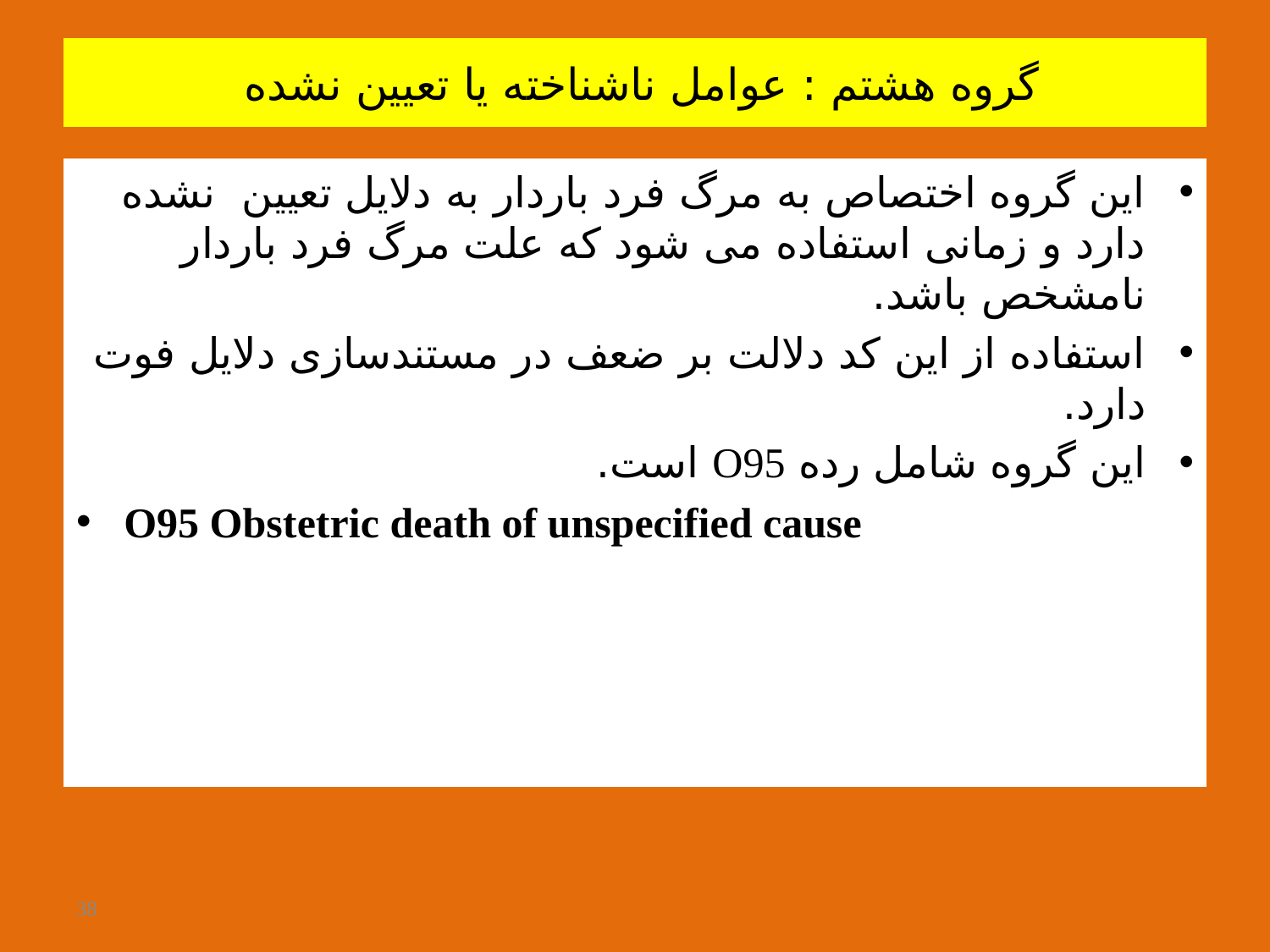

# گروه هشتم : عوامل ناشناخته یا تعیین نشده
این گروه اختصاص به مرگ فرد باردار به دلایل تعیین  نشده دارد و زمانی استفاده می شود که علت مرگ فرد باردار نامشخص باشد.
استفاده از این کد دلالت بر ضعف در مستندسازی دلایل فوت دارد.
این گروه شامل رده O95 است.
O95 Obstetric death of unspecified cause

38